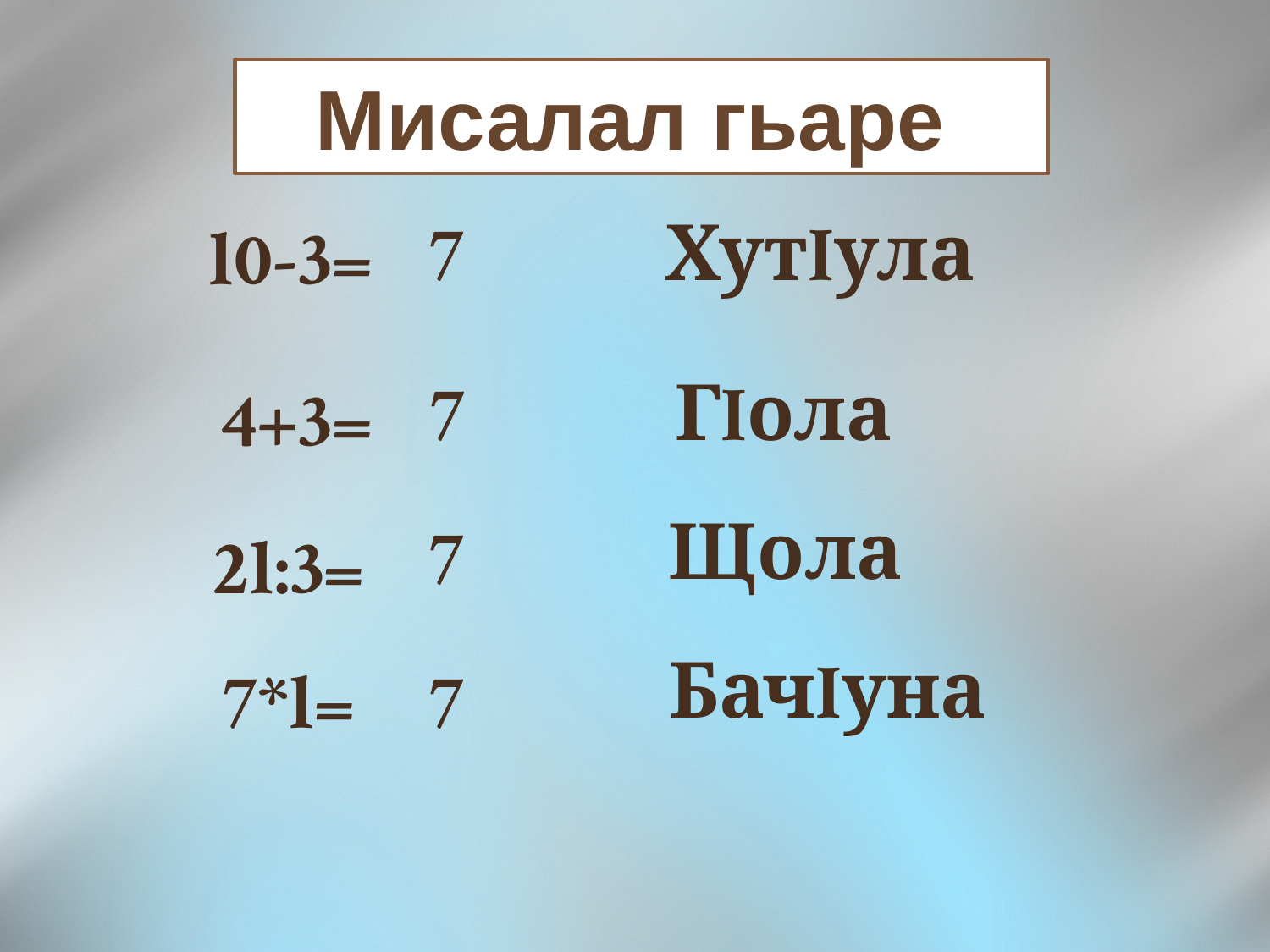

Мисалал гьаре
7
ХутIула
l0-3=
7
ГIола
4+3=
 Щола
7
2l:3=
 БачIуна
7*l=
7